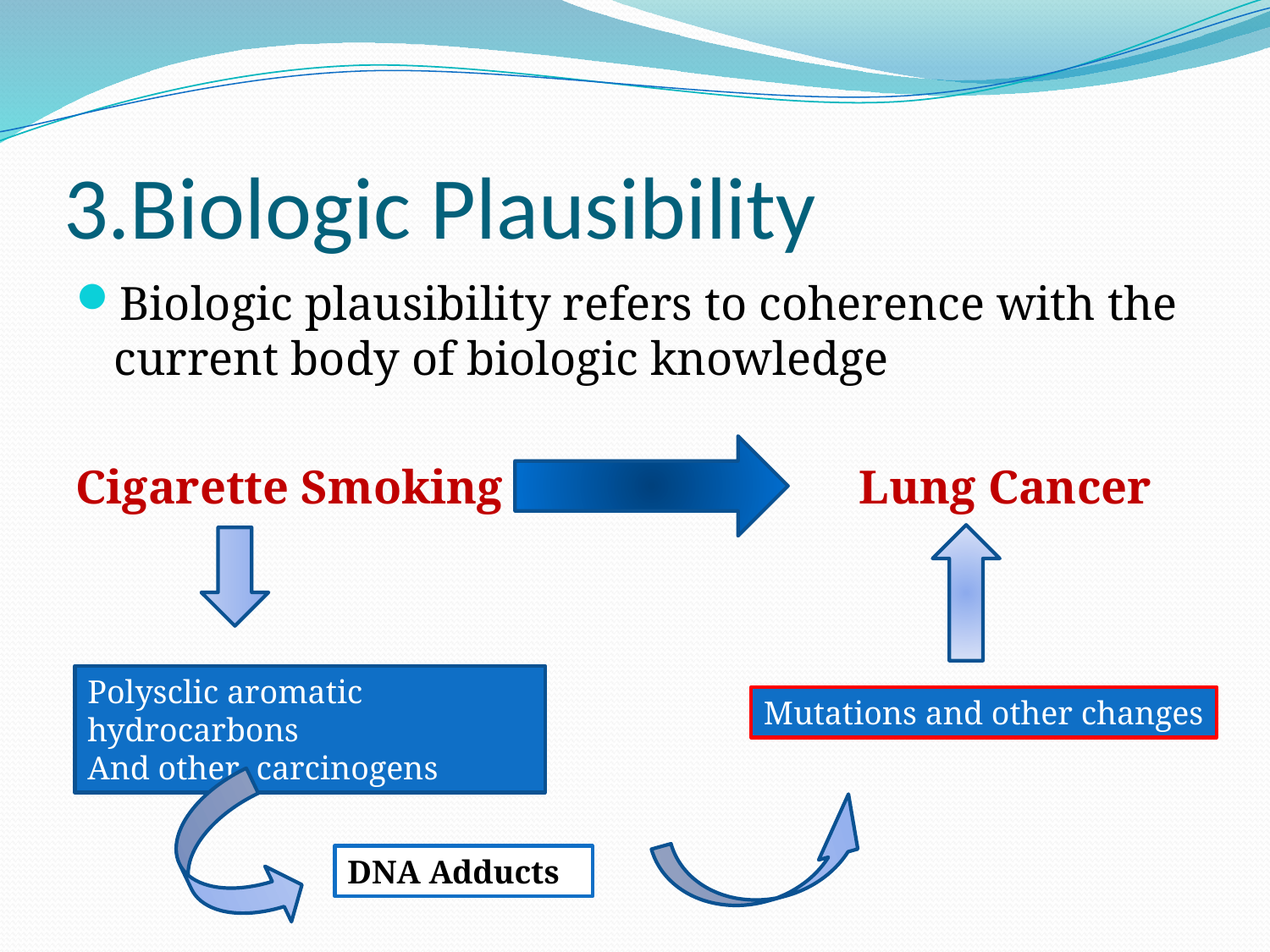

# 3.Biologic Plausibility
Biologic plausibility refers to coherence with the current body of biologic knowledge

Cigarette Smoking                              Lung Cancer

Polysclic aromatic hydrocarbons
And other  carcinogens
Mutations and other changes

DNA Adducts